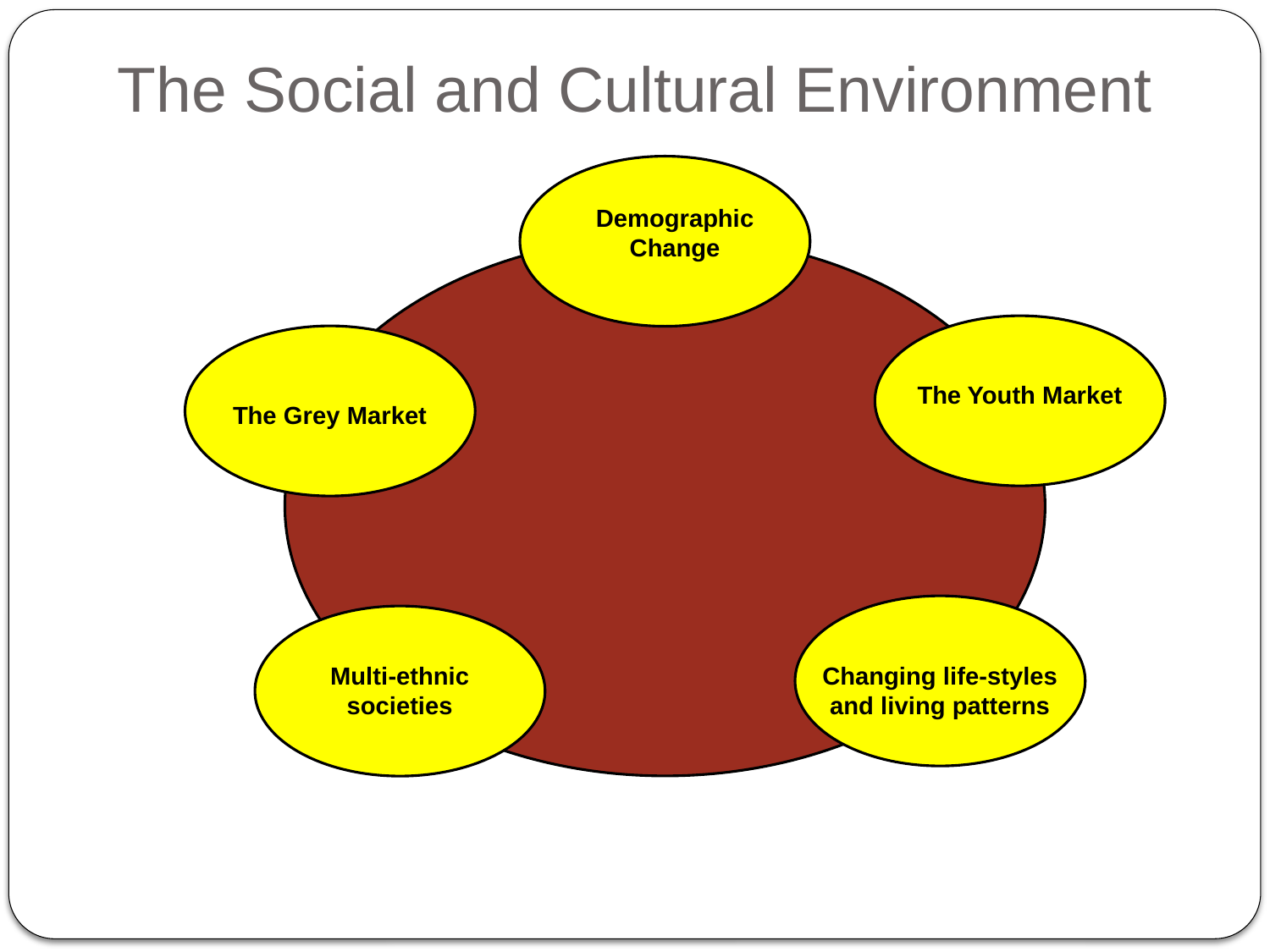

# The Social and Cultural Environment

Demographic Change

The Youth Market

The Grey Market

Changing life-styles and living patterns
Multi-ethnic societies